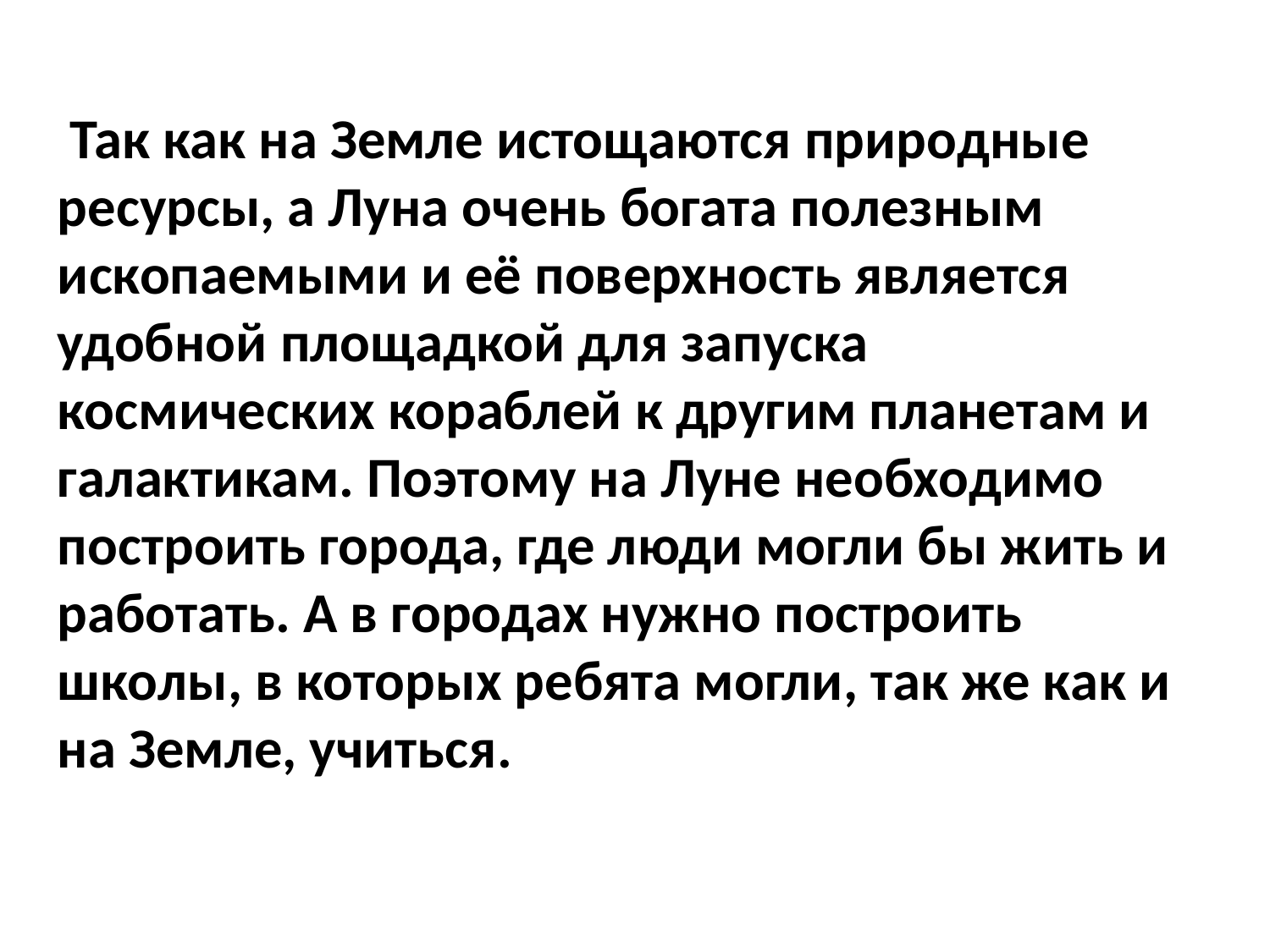

Так как на Земле истощаются природные ресурсы, а Луна очень богата полезным ископаемыми и её поверхность является удобной площадкой для запуска космических кораблей к другим планетам и галактикам. Поэтому на Луне необходимо построить города, где люди могли бы жить и работать. А в городах нужно построить школы, в которых ребята могли, так же как и на Земле, учиться.